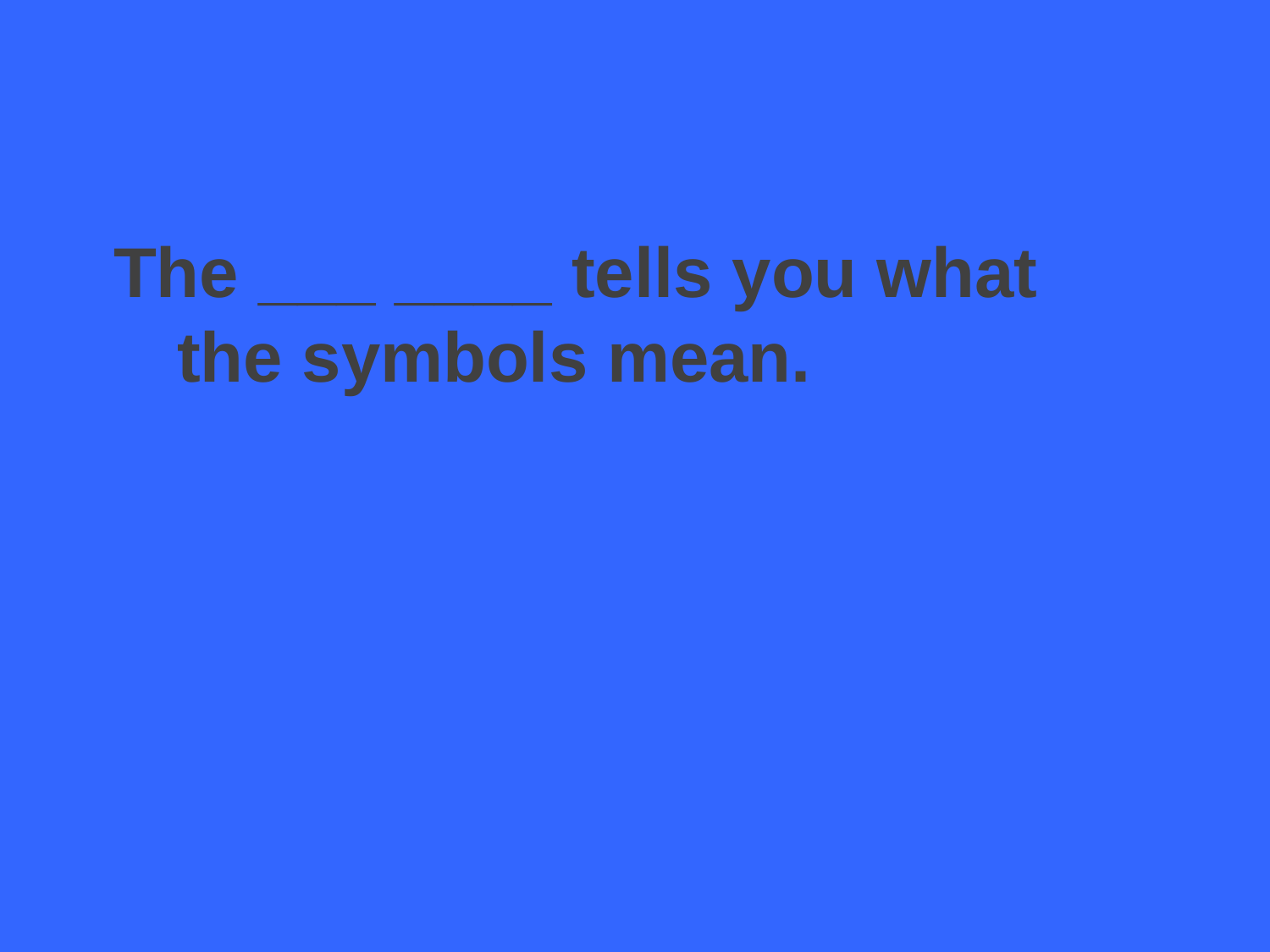

#
The ___ ____ tells you what the symbols mean.